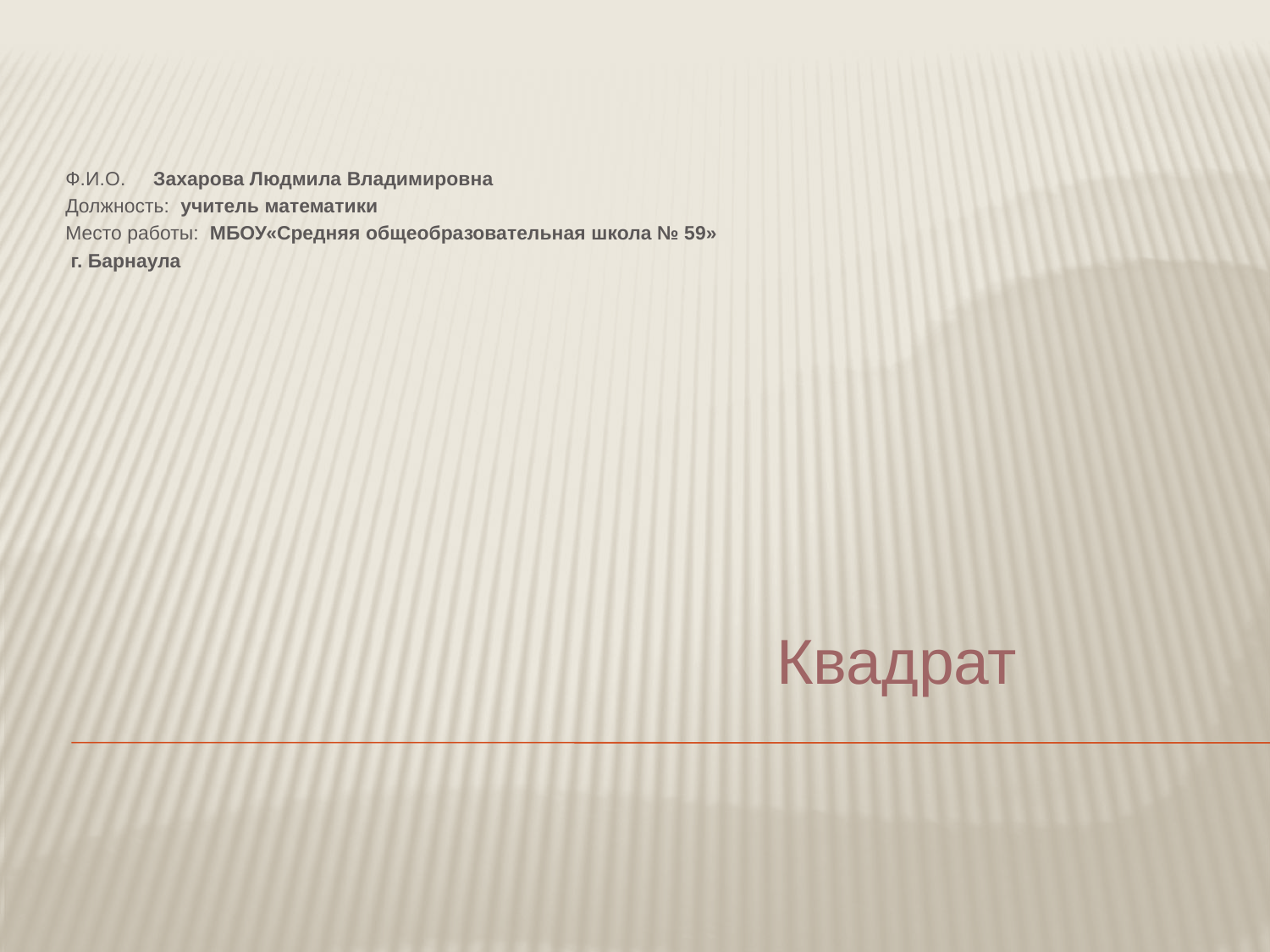

Ф.И.О.     Захарова Людмила Владимировна
Должность:  учитель математики
Место работы:  МБОУ«Средняя общеобразовательная школа № 59»
 г. Барнаула
# Квадрат